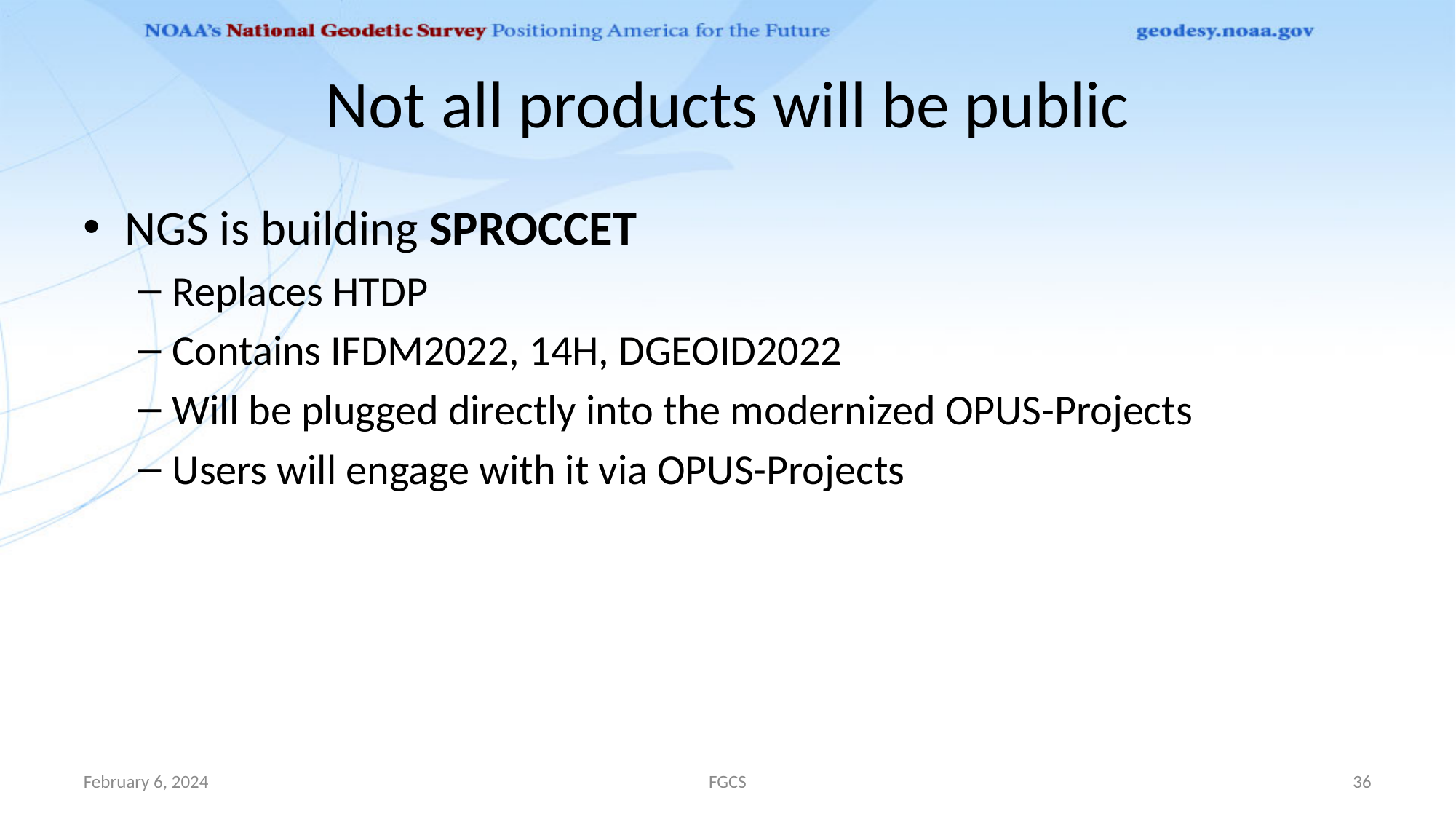

# Not all products will be public
NGS is building SPROCCET
Replaces HTDP
Contains IFDM2022, 14H, DGEOID2022
Will be plugged directly into the modernized OPUS-Projects
Users will engage with it via OPUS-Projects
February 6, 2024
FGCS
36